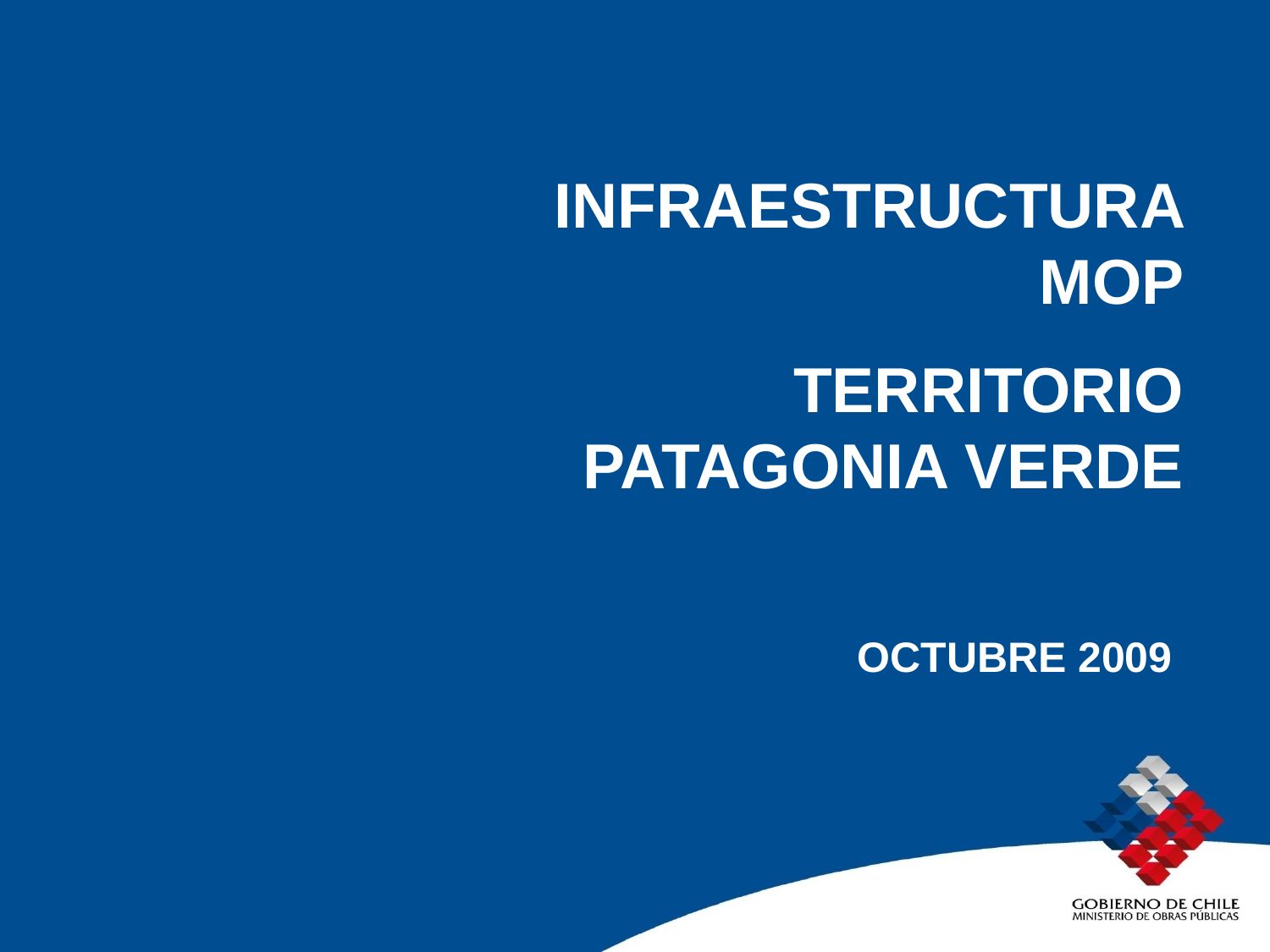

INFRAESTRUCTURA MOP
TERRITORIO PATAGONIA VERDE

OCTUBRE 2009